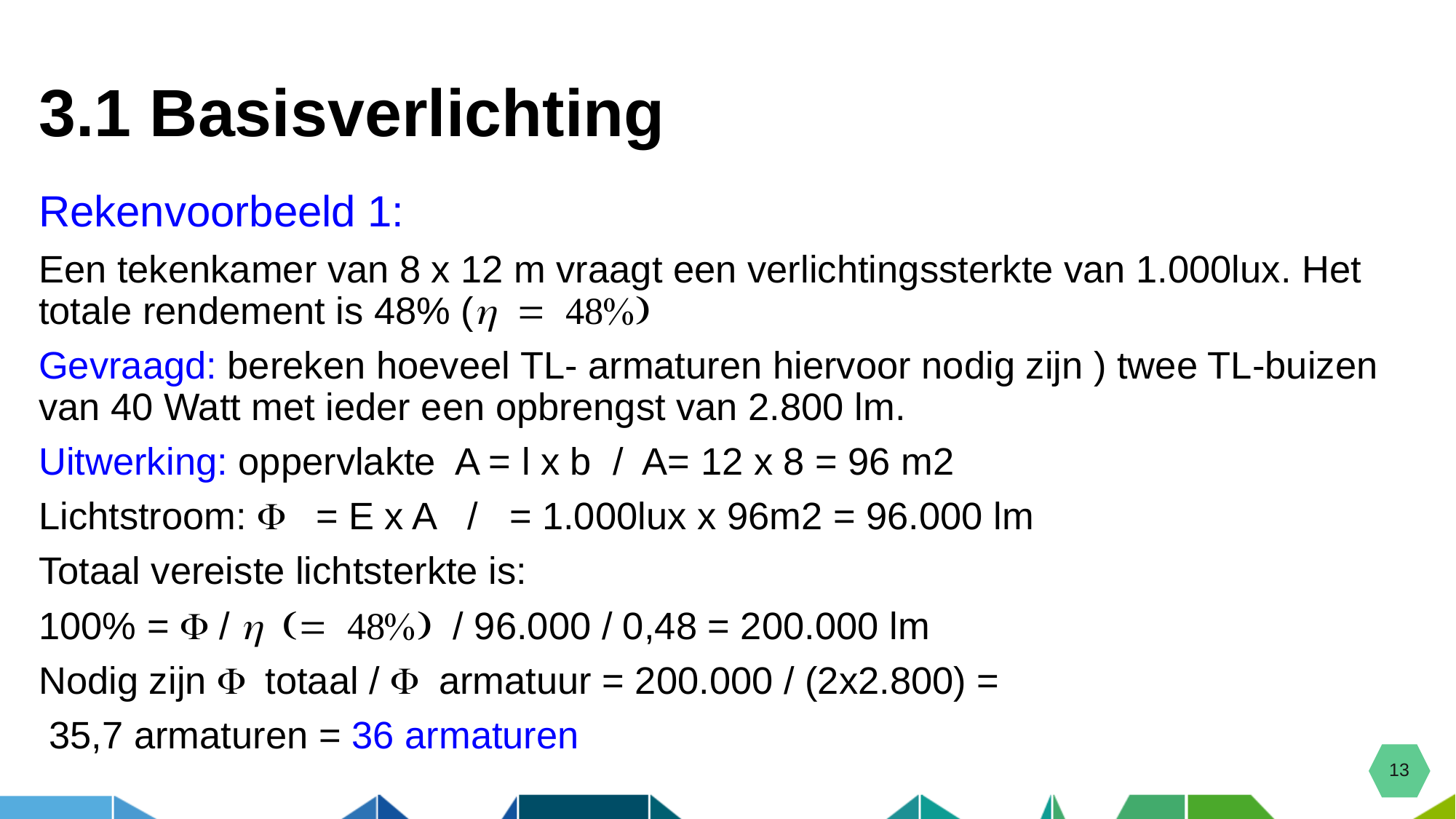

# 3.1 Basisverlichting
Rekenvoorbeeld 1:
Een tekenkamer van 8 x 12 m vraagt een verlichtingssterkte van 1.000lux. Het totale rendement is 48% (η = 48%)
Gevraagd: bereken hoeveel TL- armaturen hiervoor nodig zijn ) twee TL-buizen van 40 Watt met ieder een opbrengst van 2.800 lm.
Uitwerking: oppervlakte  A = l x b  /  A= 12 x 8 = 96 m2
Lichtstroom: Φ  = E x A   /   = 1.000lux x 96m2 = 96.000 lm
Totaal vereiste lichtsterkte is:
100% = Φ / η (= 48%)  / 96.000 / 0,48 = 200.000 lm
Nodig zijn Φ totaal / Φ armatuur = 200.000 / (2x2.800) =
 35,7 armaturen = 36 armaturen
13